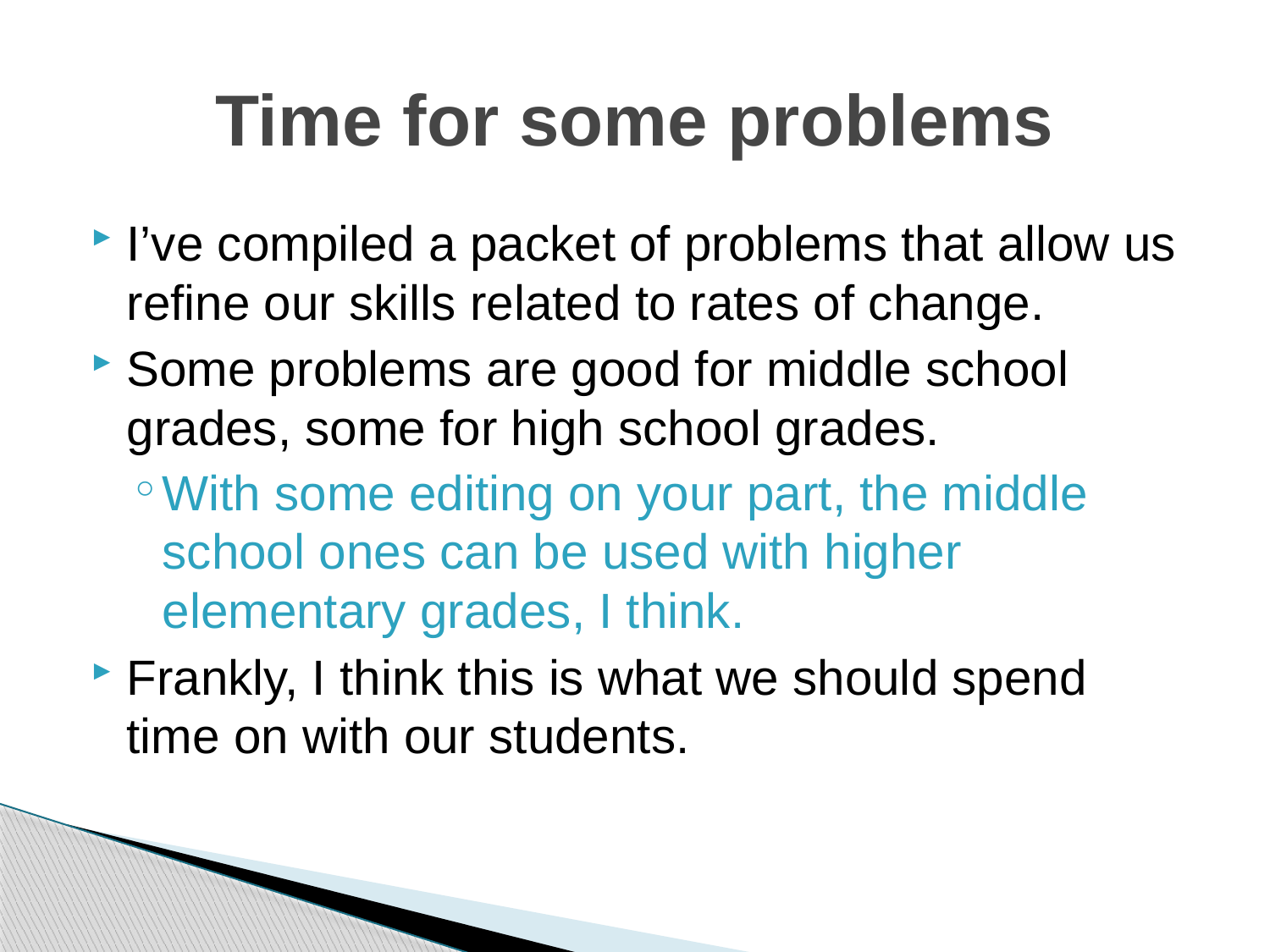

# Time for some problems
I’ve compiled a packet of problems that allow us refine our skills related to rates of change.
Some problems are good for middle school grades, some for high school grades.
With some editing on your part, the middle school ones can be used with higher elementary grades, I think.
Frankly, I think this is what we should spend time on with our students.